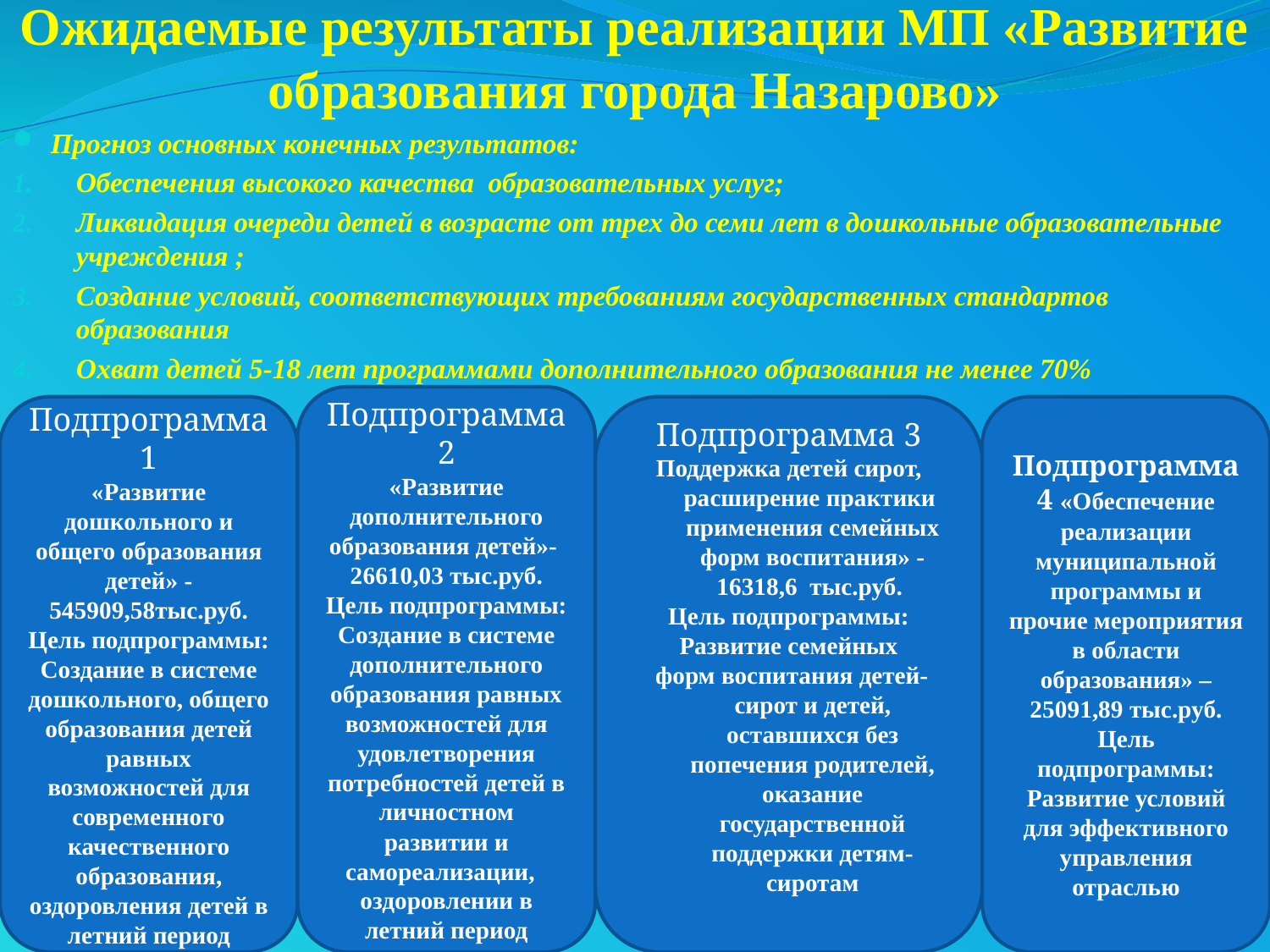

# Ожидаемые результаты реализации МП «Развитие образования города Назарово»
Прогноз основных конечных результатов:
Обеспечения высокого качества  образовательных услуг;
Ликвидация очереди детей в возрасте от трех до семи лет в дошкольные образовательные учреждения ;
Создание условий, соответствующих требованиям государственных стандартов образования
Охват детей 5-18 лет программами дополнительного образования не менее 70%

Подпрограмма 2
«Развитие дополнительного образования детей»-  26610,03 тыс.руб.
Цель подпрограммы:
Создание в системе дополнительного образования равных возможностей для удовлетворения потребностей детей в личностном развитии и самореализации,
оздоровлении в летний период

Подпрограмма 1
«Развитие дошкольного и общего образования детей» -545909,58тыс.руб.
Цель подпрограммы:
Создание в системе дошкольного, общего образования детей равных возможностей для современного качественного образования, оздоровления детей в летний период
Подпрограмма 3
Поддержка детей сирот, расширение практики  применения семейных форм воспитания» - 16318,6  тыс.руб.
Цель подпрограммы:
Развитие семейных
 форм воспитания детей-сирот и детей, оставшихся без попечения родителей, оказание государственной поддержки детям-сиротам

Подпрограмма 4 «Обеспечение реализации муниципальной программы и прочие мероприятия в области образования» – 25091,89 тыс.руб.
Цель подпрограммы: Развитие условий для эффективного управления отраслью